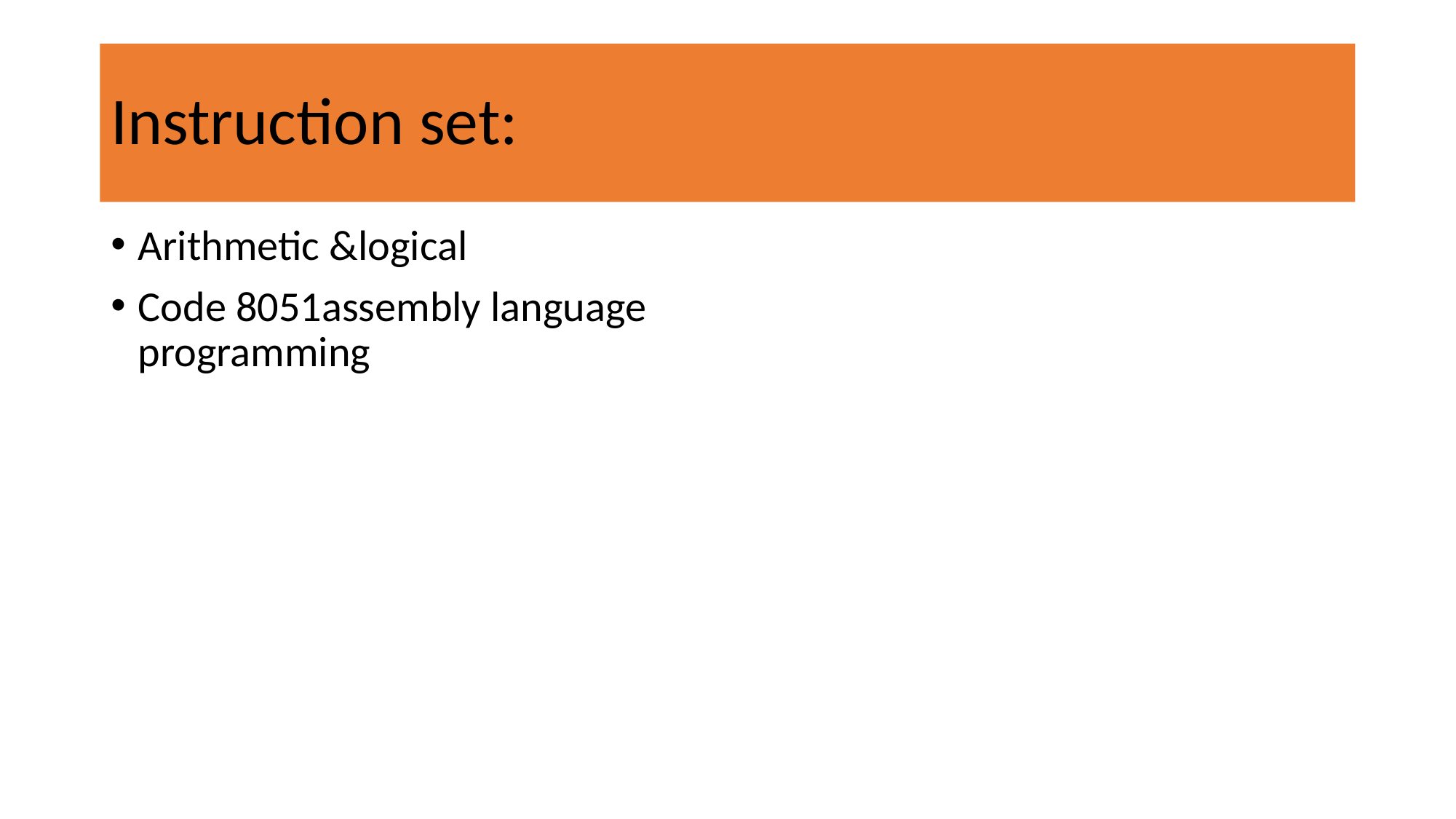

# Instruction set:
Arithmetic &logical
Code 8051assembly language programming